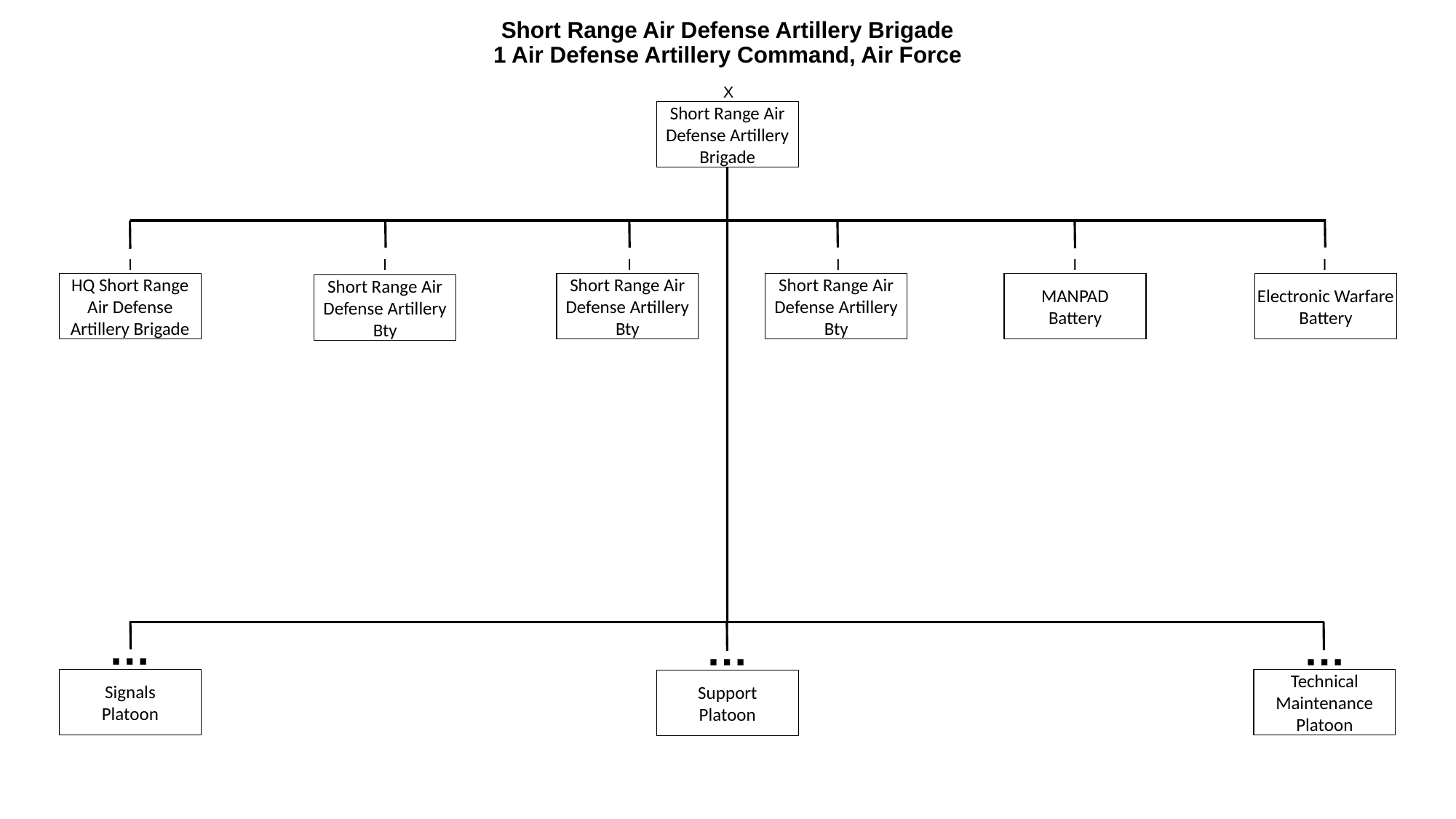

# Short Range Air Defense Artillery Brigade 1 Air Defense Artillery Command, Air Force
X
Short Range Air Defense Artillery Brigade
I
I
I
I
I
I
HQ Short Range Air Defense Artillery Brigade
Short Range Air Defense Artillery Bty
Short Range Air Defense Artillery Bty
MANPAD
Battery
Electronic Warfare Battery
Short Range Air Defense Artillery Bty
…
…
…
Signals
Platoon
Technical Maintenance
Platoon
Support
Platoon